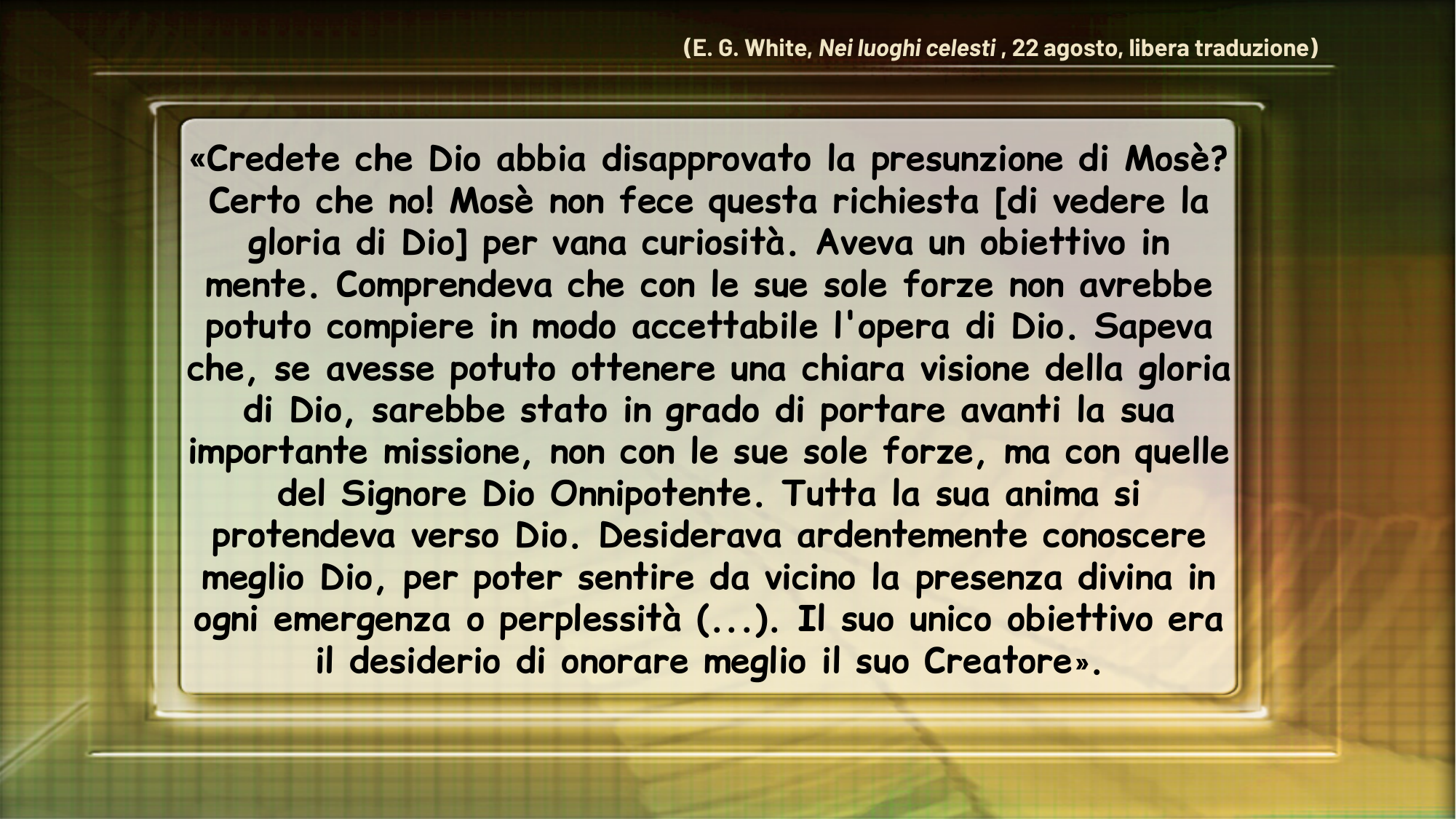

(E. G. White, Nei luoghi celesti , 22 agosto, libera traduzione)
«Credete che Dio abbia disapprovato la presunzione di Mosè? Certo che no! Mosè non fece questa richiesta [di vedere la gloria di Dio] per vana curiosità. Aveva un obiettivo in mente. Comprendeva che con le sue sole forze non avrebbe potuto compiere in modo accettabile l'opera di Dio. Sapeva che, se avesse potuto ottenere una chiara visione della gloria di Dio, sarebbe stato in grado di portare avanti la sua importante missione, non con le sue sole forze, ma con quelle del Signore Dio Onnipotente. Tutta la sua anima si protendeva verso Dio. Desiderava ardentemente conoscere meglio Dio, per poter sentire da vicino la presenza divina in ogni emergenza o perplessità (...). Il suo unico obiettivo era il desiderio di onorare meglio il suo Creatore».